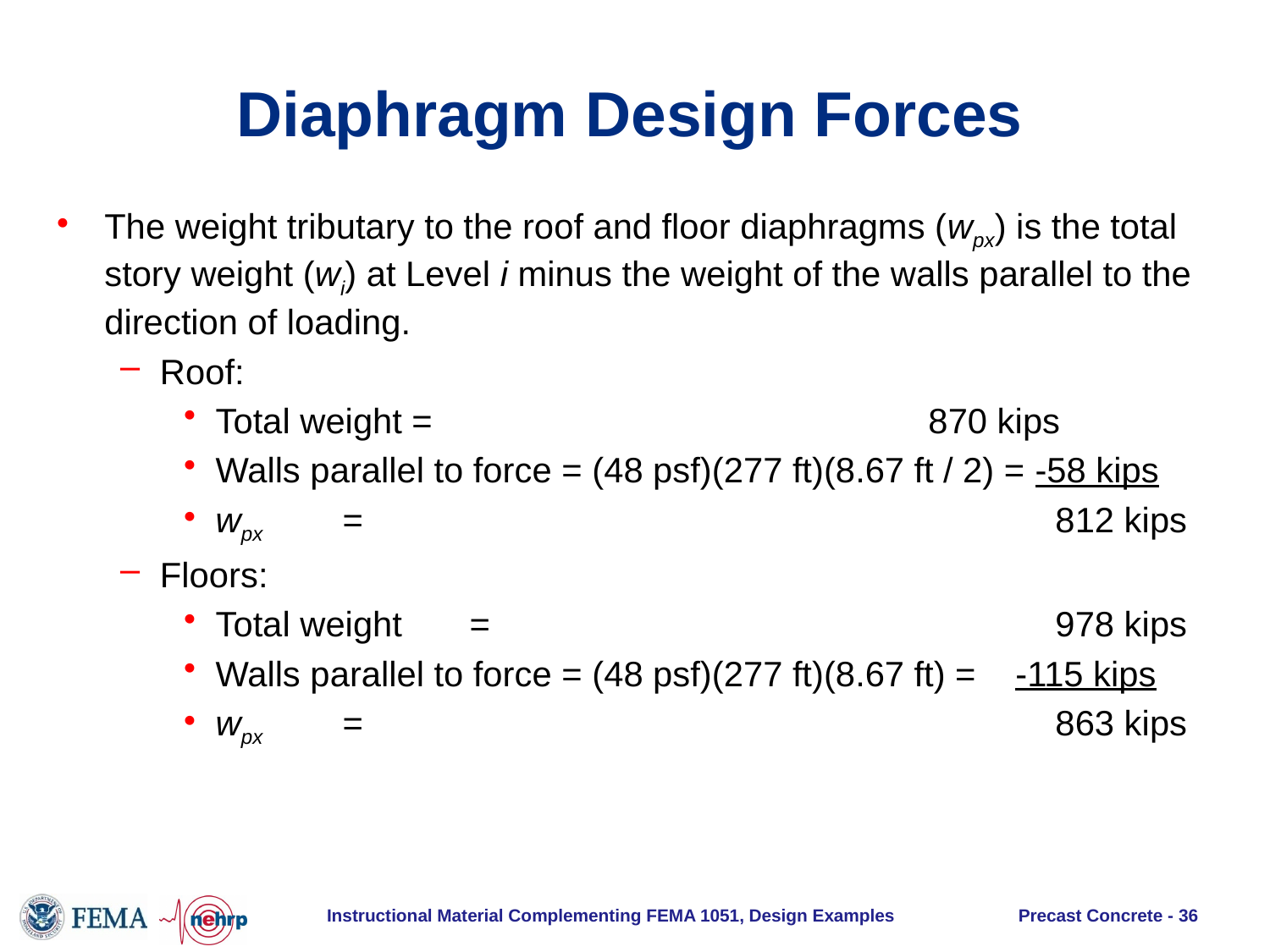

# Diaphragm Design Forces
The weight tributary to the roof and floor diaphragms (wpx) is the total story weight (wi) at Level i minus the weight of the walls parallel to the direction of loading.
Roof:
Total weight = 				        870 kips
Walls parallel to force = (48 psf)(277 ft)(8.67 ft / 2) = -58 kips
wpx	=					        812 kips
Floors:
Total weight	=				        978 kips
Walls parallel to force = (48 psf)(277 ft)(8.67 ft) =    -115 kips
wpx	=					        863 kips